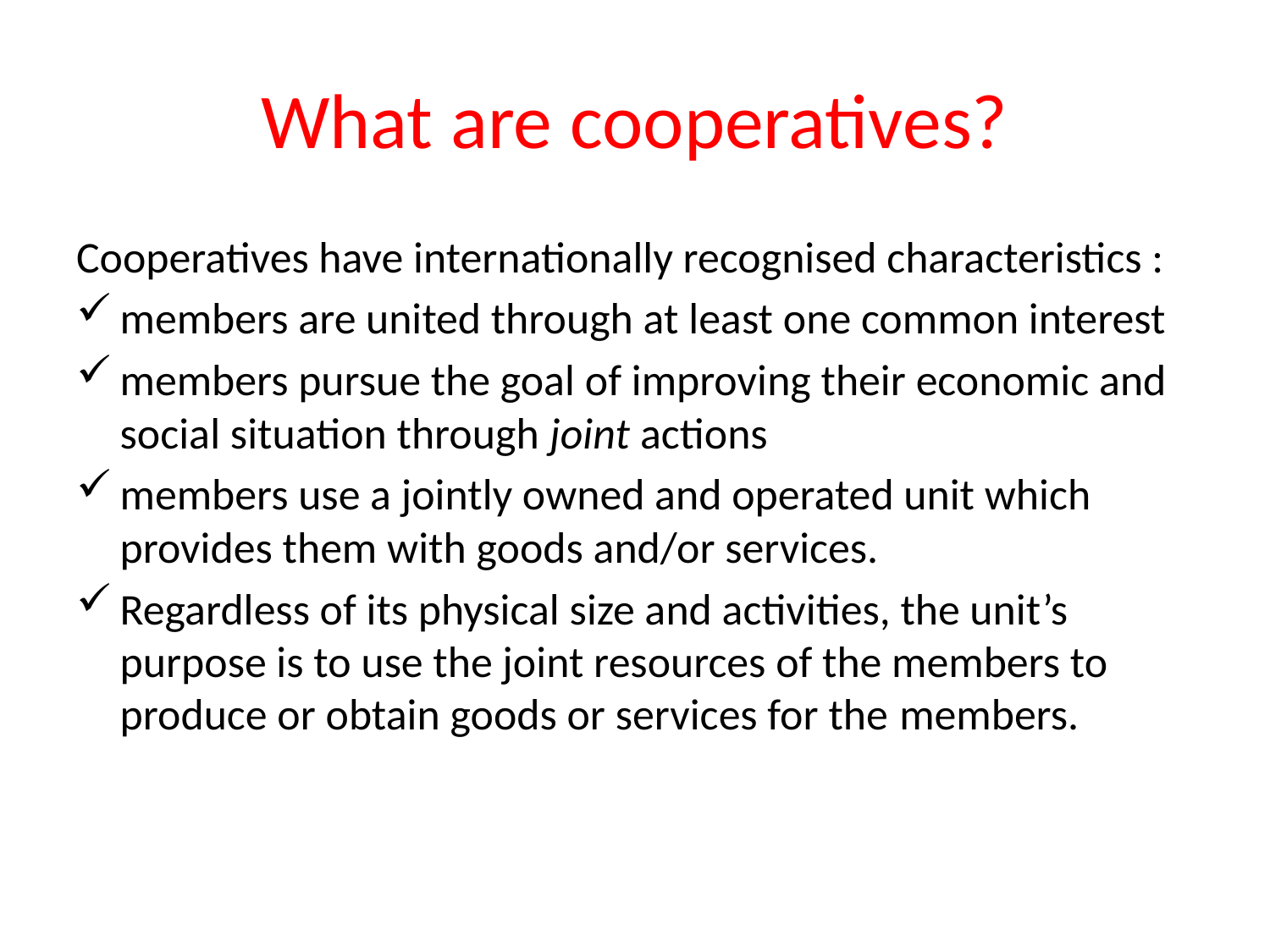

# What are cooperatives?
Cooperatives have internationally recognised characteristics :
members are united through at least one common interest
members pursue the goal of improving their economic and social situation through joint actions
members use a jointly owned and operated unit which provides them with goods and/or services.
Regardless of its physical size and activities, the unit’s purpose is to use the joint resources of the members to produce or obtain goods or services for the members.